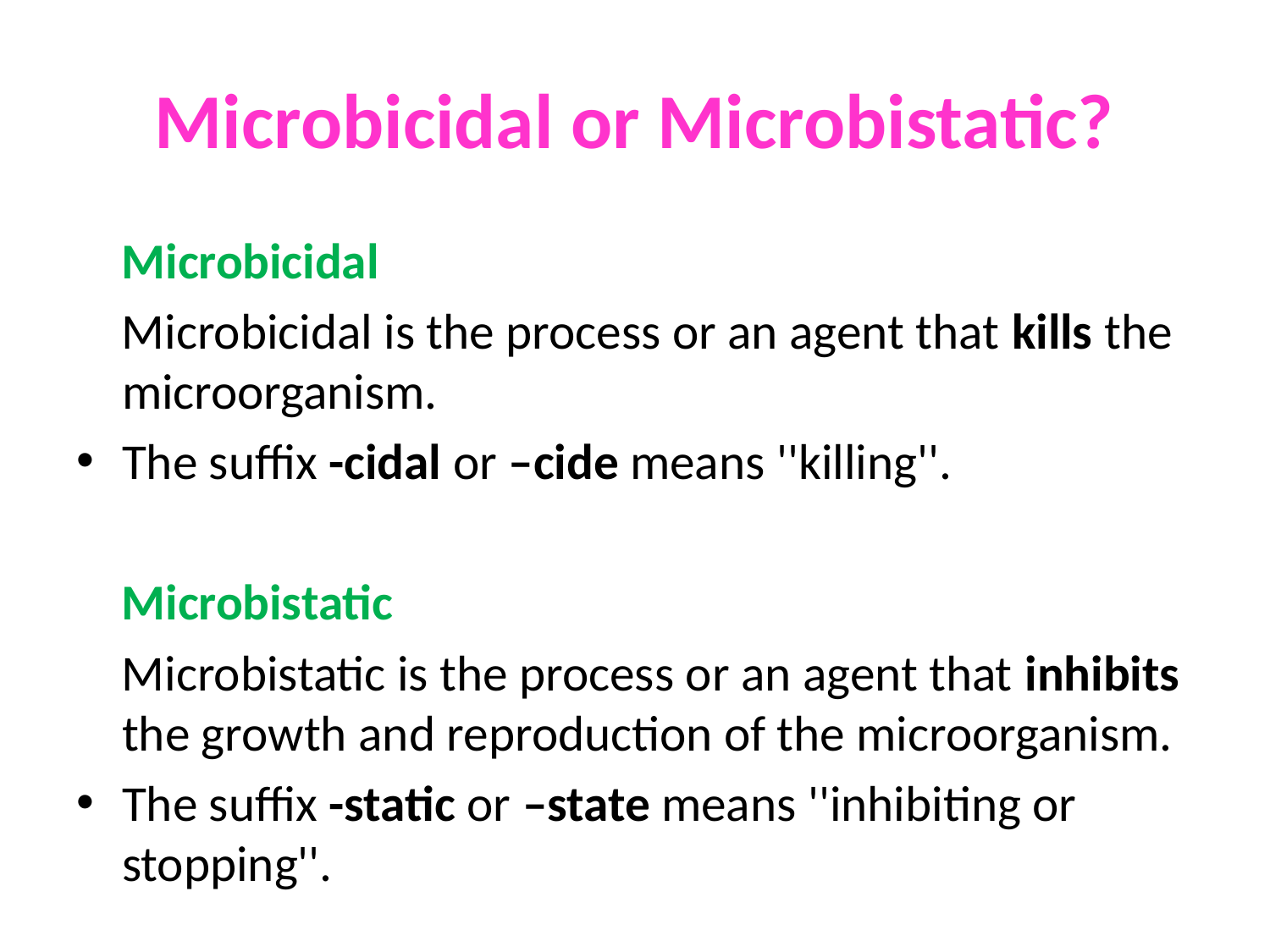

# Microbicidal or Microbistatic?
    Microbicidal
    Microbicidal is the process or an agent that kills the microorganism.
The suffix -cidal or –cide means ''killing''.

    Microbistatic
    Microbistatic is the process or an agent that inhibits the growth and reproduction of the microorganism.
The suffix -static or –state means ''inhibiting or stopping''.